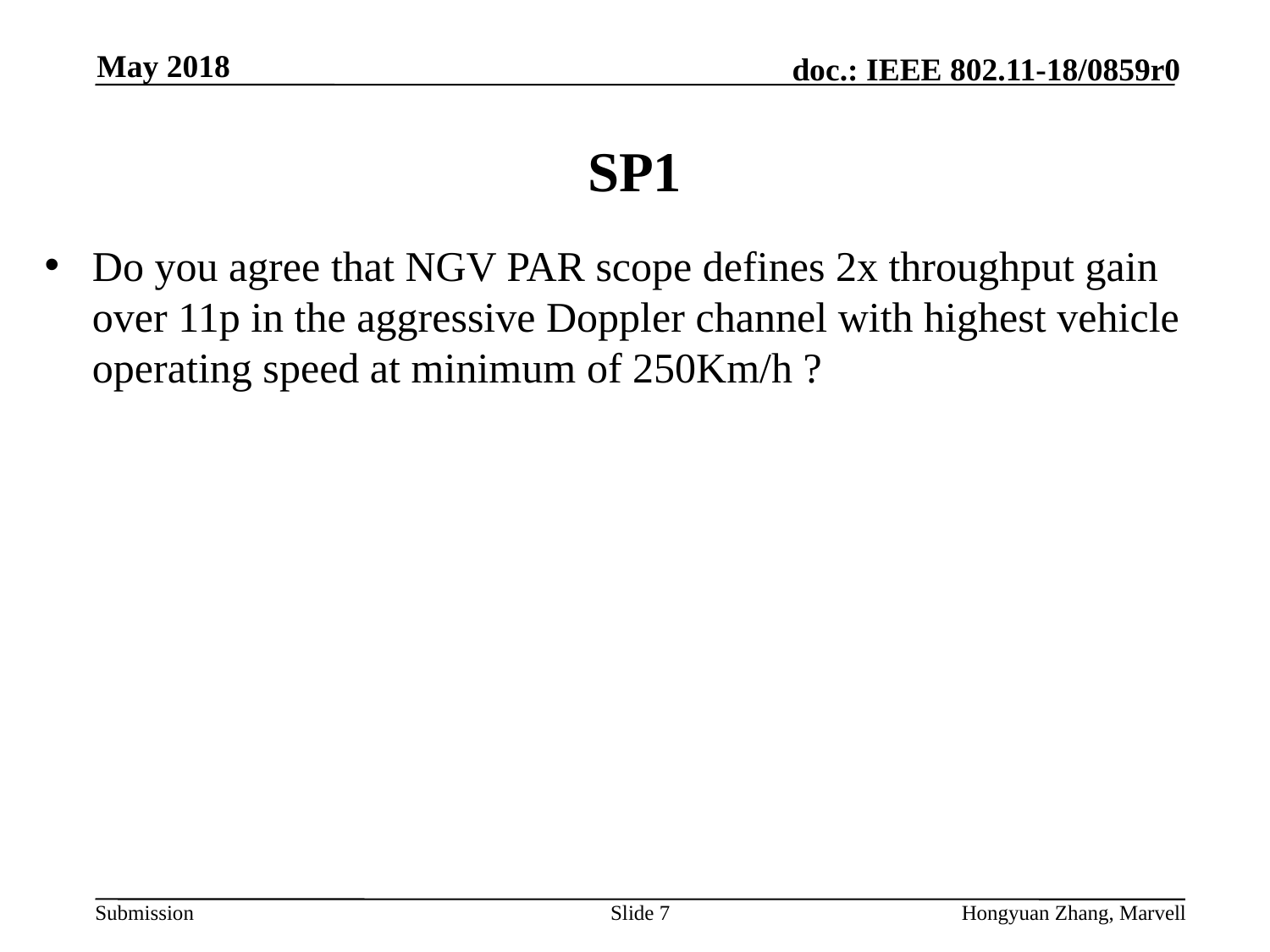

May 2018
# SP1
Do you agree that NGV PAR scope defines 2x throughput gain over 11p in the aggressive Doppler channel with highest vehicle operating speed at minimum of 250Km/h ?

Slide 7
Hongyuan Zhang, Marvell